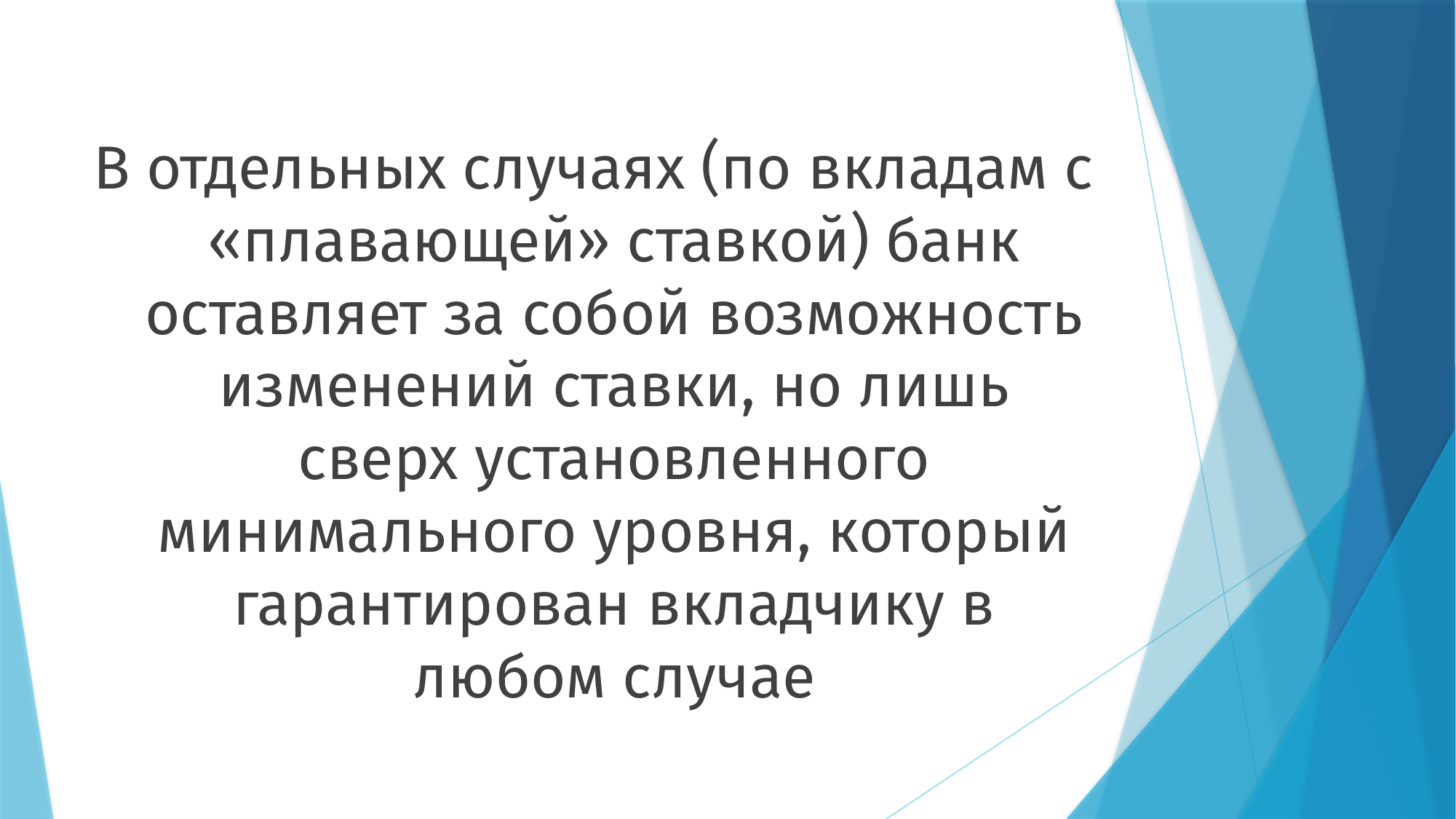

В отдельных случаях (по вкладам с «плавающей» ставкой) банк оставляет за собой возможность изменений ставки, но лишь сверх установленного минимального уровня, который гарантирован вкладчику в любом случае